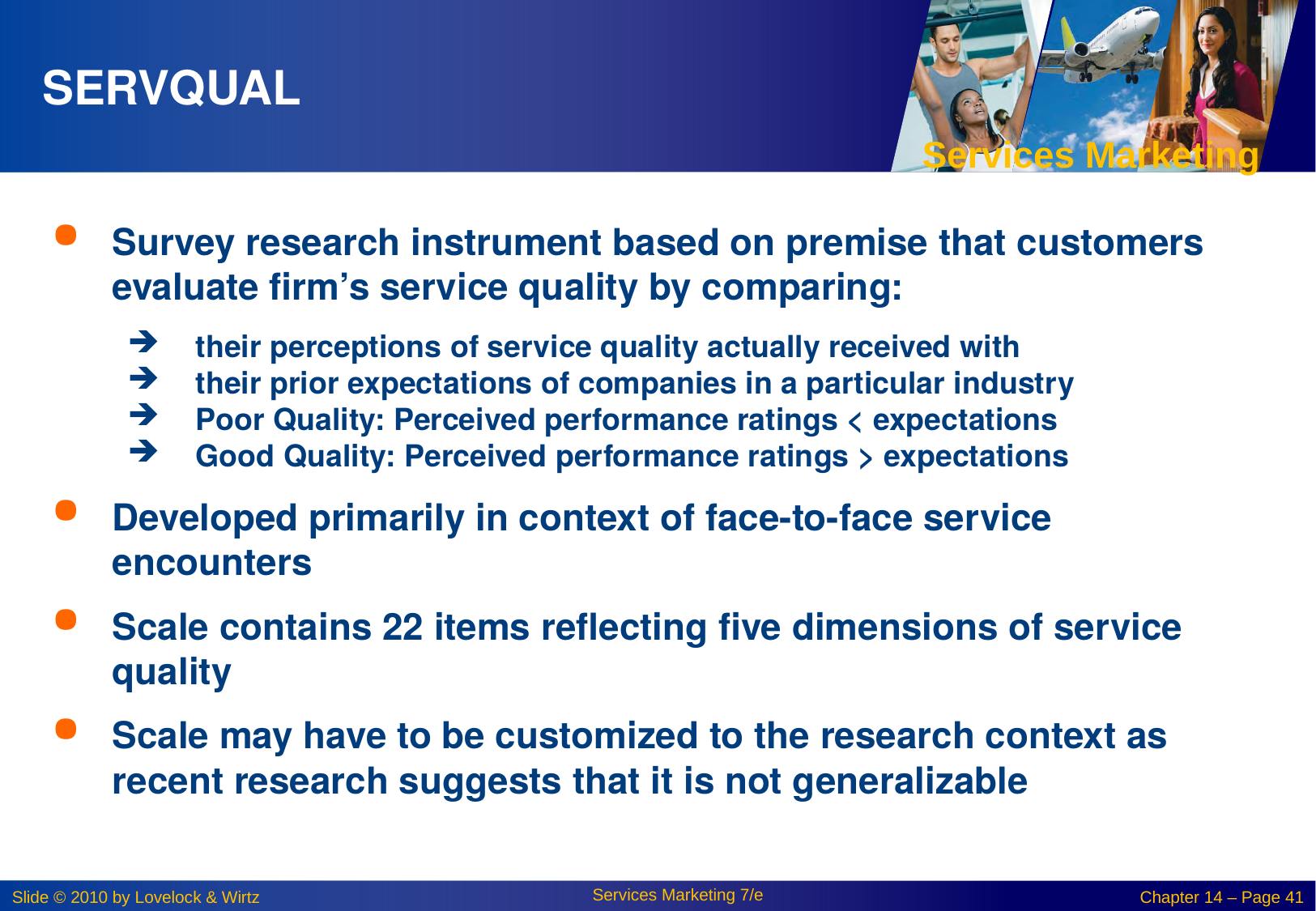

# SERVQUAL
Survey research instrument based on premise that customers evaluate firm’s service quality by comparing:
their perceptions of service quality actually received with
their prior expectations of companies in a particular industry
Poor Quality: Perceived performance ratings < expectations
Good Quality: Perceived performance ratings > expectations
Developed primarily in context of face-to-face service encounters
Scale contains 22 items reflecting five dimensions of service quality
Scale may have to be customized to the research context as recent research suggests that it is not generalizable